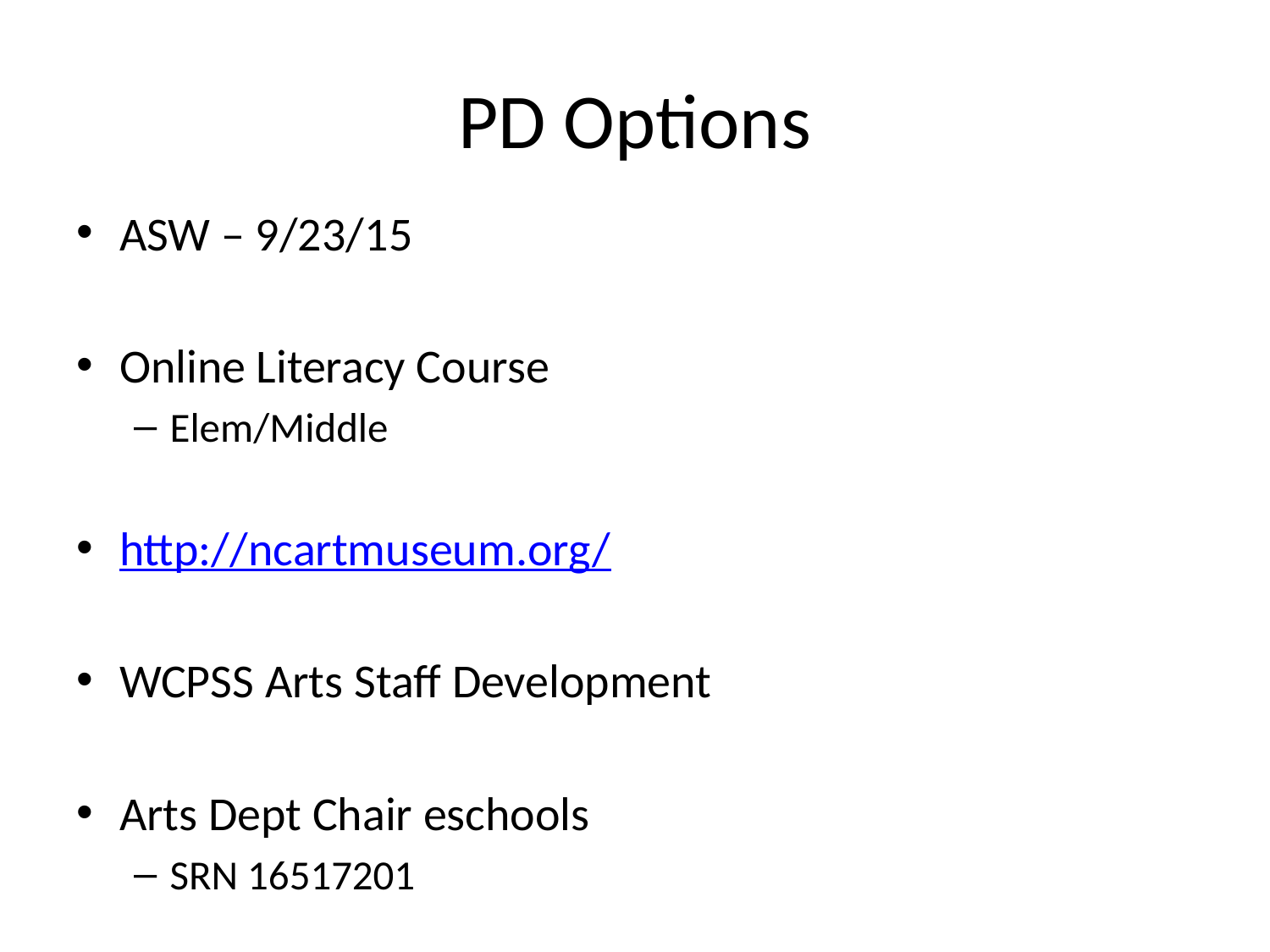

# PD Options
ASW – 9/23/15

Online Literacy Course
Elem/Middle

http://ncartmuseum.org/

WCPSS Arts Staff Development

Arts Dept Chair eschools
SRN 16517201